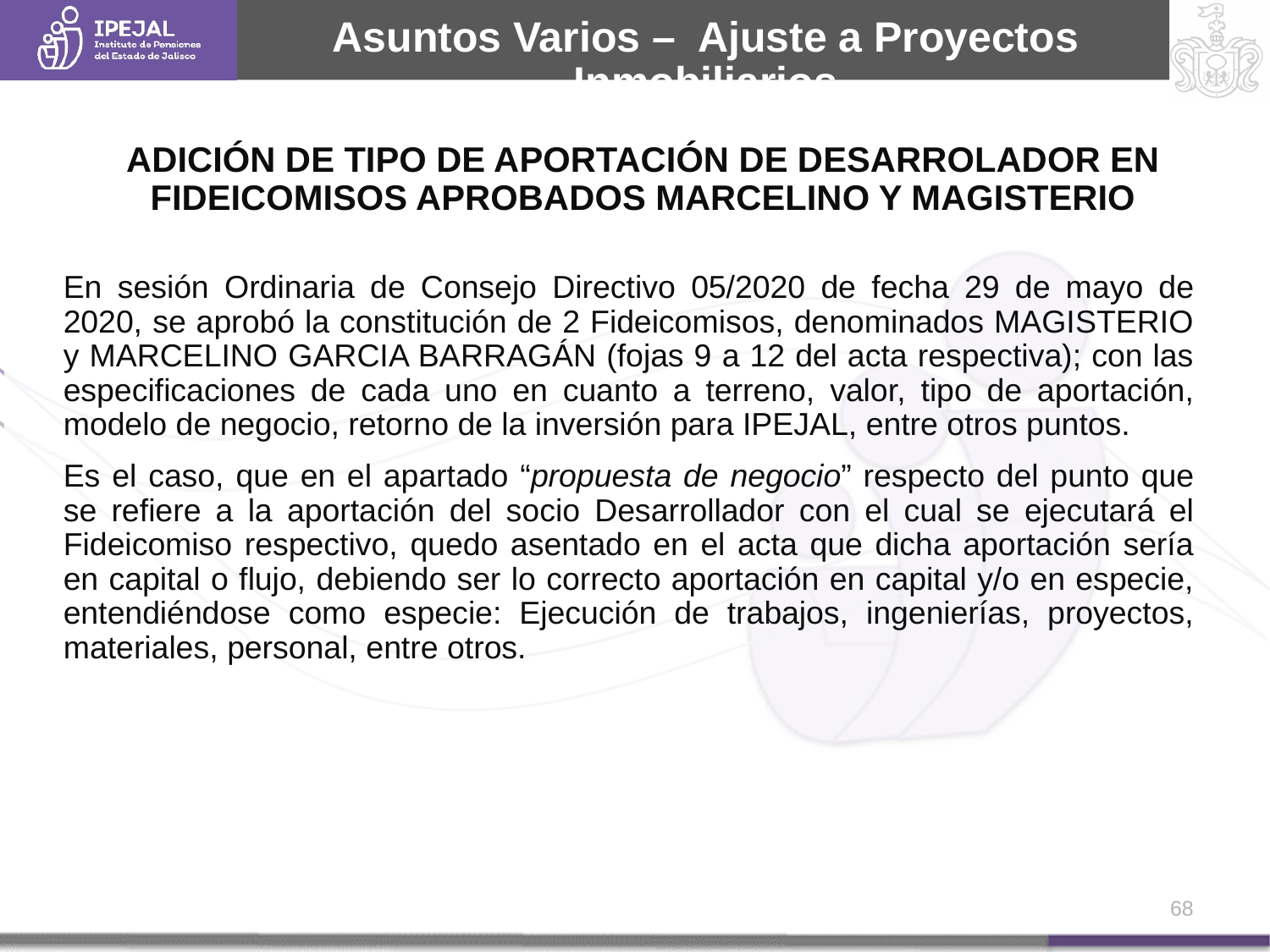

Asuntos Varios –  Ajuste a Proyectos Inmobiliarios
ADICIÓN DE TIPO DE APORTACIÓN DE DESARROLADOR EN FIDEICOMISOS APROBADOS MARCELINO Y MAGISTERIO

En sesión Ordinaria de Consejo Directivo 05/2020 de fecha 29 de mayo de 2020, se aprobó la constitución de 2 Fideicomisos, denominados MAGISTERIO y MARCELINO GARCIA BARRAGÁN (fojas 9 a 12 del acta respectiva); con las especificaciones de cada uno en cuanto a terreno, valor, tipo de aportación, modelo de negocio, retorno de la inversión para IPEJAL, entre otros puntos.
Es el caso, que en el apartado “propuesta de negocio” respecto del punto que se refiere a la aportación del socio Desarrollador con el cual se ejecutará el Fideicomiso respectivo, quedo asentado en el acta que dicha aportación sería en capital o flujo, debiendo ser lo correcto aportación en capital y/o en especie, entendiéndose como especie: Ejecución de trabajos, ingenierías, proyectos, materiales, personal, entre otros.
68